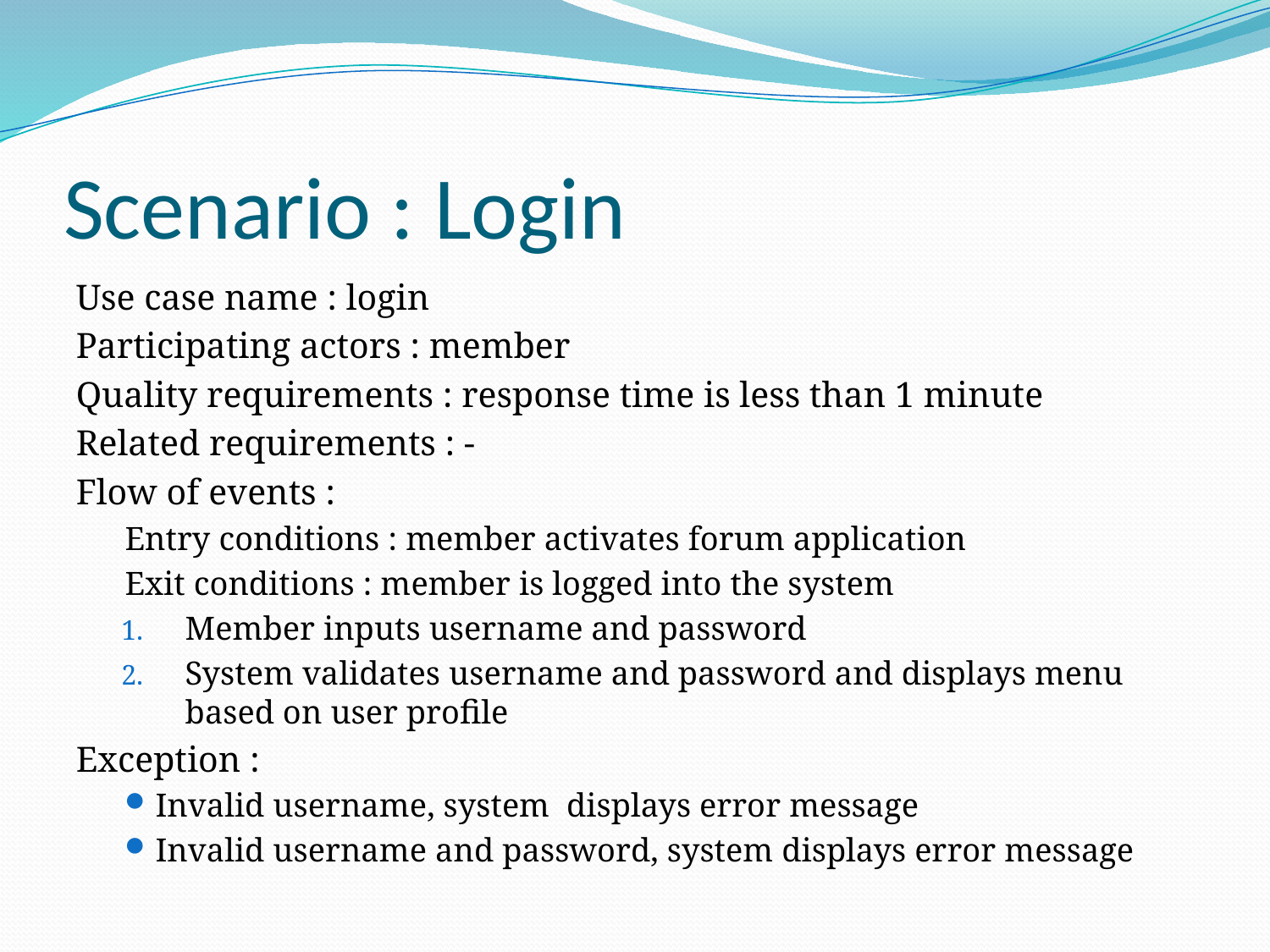

# Scenario : Login
Use case name : login
Participating actors : member
Quality requirements : response time is less than 1 minute
Related requirements : -
Flow of events :
Entry conditions : member activates forum application
Exit conditions : member is logged into the system
Member inputs username and password
System validates username and password and displays menu based on user profile
Exception :
Invalid username, system  displays error message
Invalid username and password, system displays error message